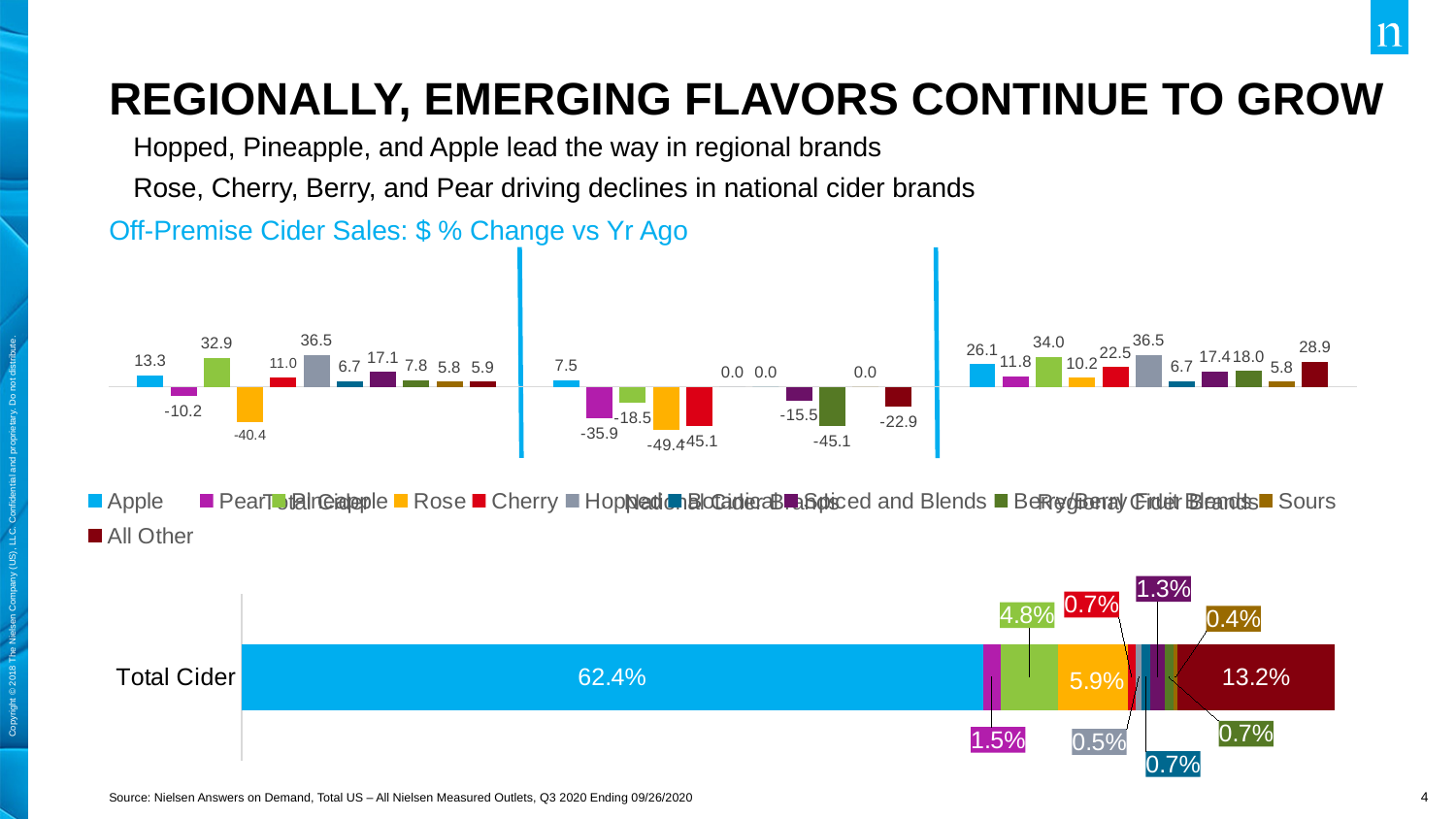

# regionally, Emerging flavors continue to grow
Hopped, Pineapple, and Apple lead the way in regional brands
Rose, Cherry, Berry, and Pear driving declines in national cider brands

### Chart

| Category | Apple | Pear | Pineapple | Rose | Cherry | Hopped | Botanical | Spiced and Blends | Berry/Berry Fruit Blends | Sours | All Other |
|---|---|---|---|---|---|---|---|---|---|---|---|
| Total Cider | 13.3 | -10.2 | 32.9 | -40.4 | 11.0 | 36.5 | 6.7 | 17.1 | 7.8 | 5.8 | 5.9 |
| National Cider Brands | 7.5 | -35.9 | -18.5 | -49.4 | -45.1 | 0.0 | 0.0 | -15.5 | -45.1 | 0.0 | -22.9 |
| Regional Cider Brands | 26.1 | 11.8 | 34.0 | 10.2 | 22.5 | 36.5 | 6.7 | 17.4 | 18.0 | 5.8 | 28.9 |
Off-Premise Cider Sales: $ % Change vs Yr Ago

### Chart

| Category | Apple | Pear | Pineapple | Rose | Cherry | Hopped | Botanical | Spiced and Blends | Berry/Berry Fruit Blends | Sours | All Other |
|---|---|---|---|---|---|---|---|---|---|---|---|
| Total Cider | 0.62393 | 0.01521 | 0.047720000000000005 | 0.059000000000000004 | 0.006520000000000001 | 0.00538 | 0.006919999999999999 | 0.012669999999999999 | 0.00666 | 0.00394 | 0.13180999999999998 |
Source: Nielsen Answers on Demand, Total US – All Nielsen Measured Outlets, Q3 2020 Ending 09/26/2020